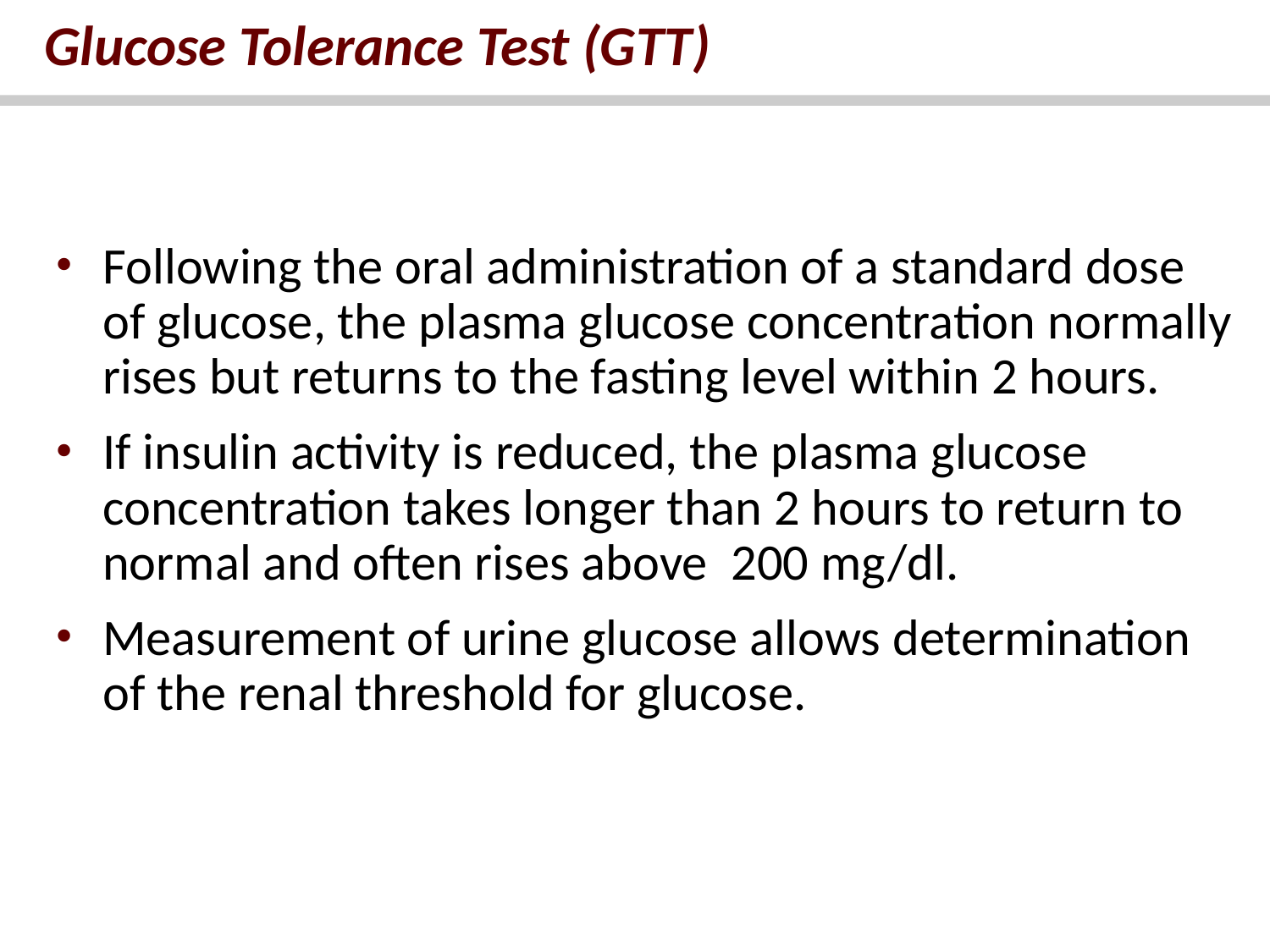

# Glucose Tolerance Test (GTT)
Following the oral administration of a standard dose of glucose, the plasma glucose concentration normally rises but returns to the fasting level within 2 hours.
If insulin activity is reduced, the plasma glucose concentration takes longer than 2 hours to return to normal and often rises above  200 mg/dl.
Measurement of urine glucose allows determination of the renal threshold for glucose.